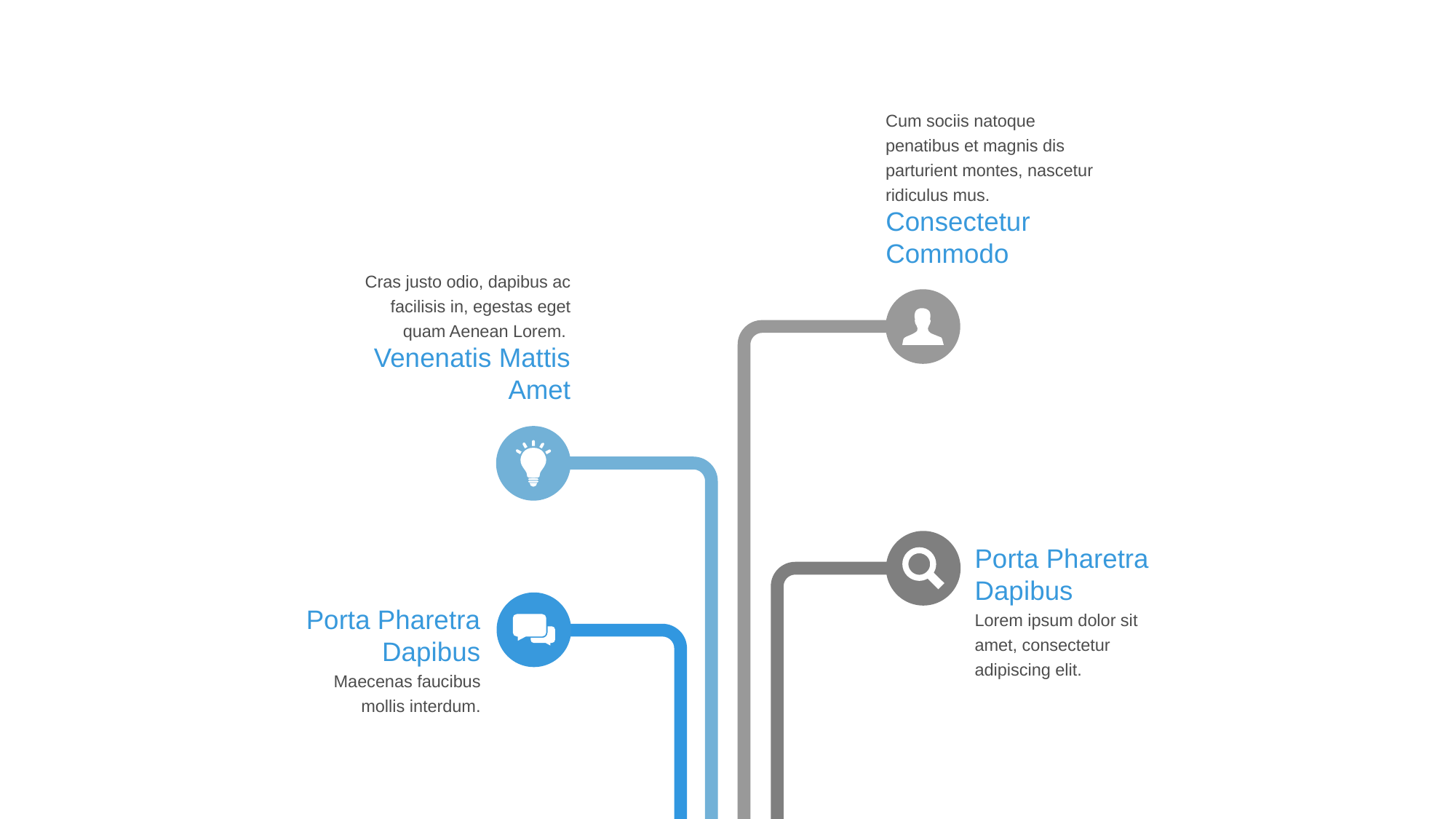

Cum sociis natoque penatibus et magnis dis parturient montes, nascetur ridiculus mus.
Consectetur Commodo
Cras justo odio, dapibus ac facilisis in, egestas eget quam Aenean Lorem.
Venenatis Mattis Amet
Porta Pharetra Dapibus
Lorem ipsum dolor sit amet, consectetur adipiscing elit.
Porta Pharetra Dapibus
Maecenas faucibus mollis interdum.